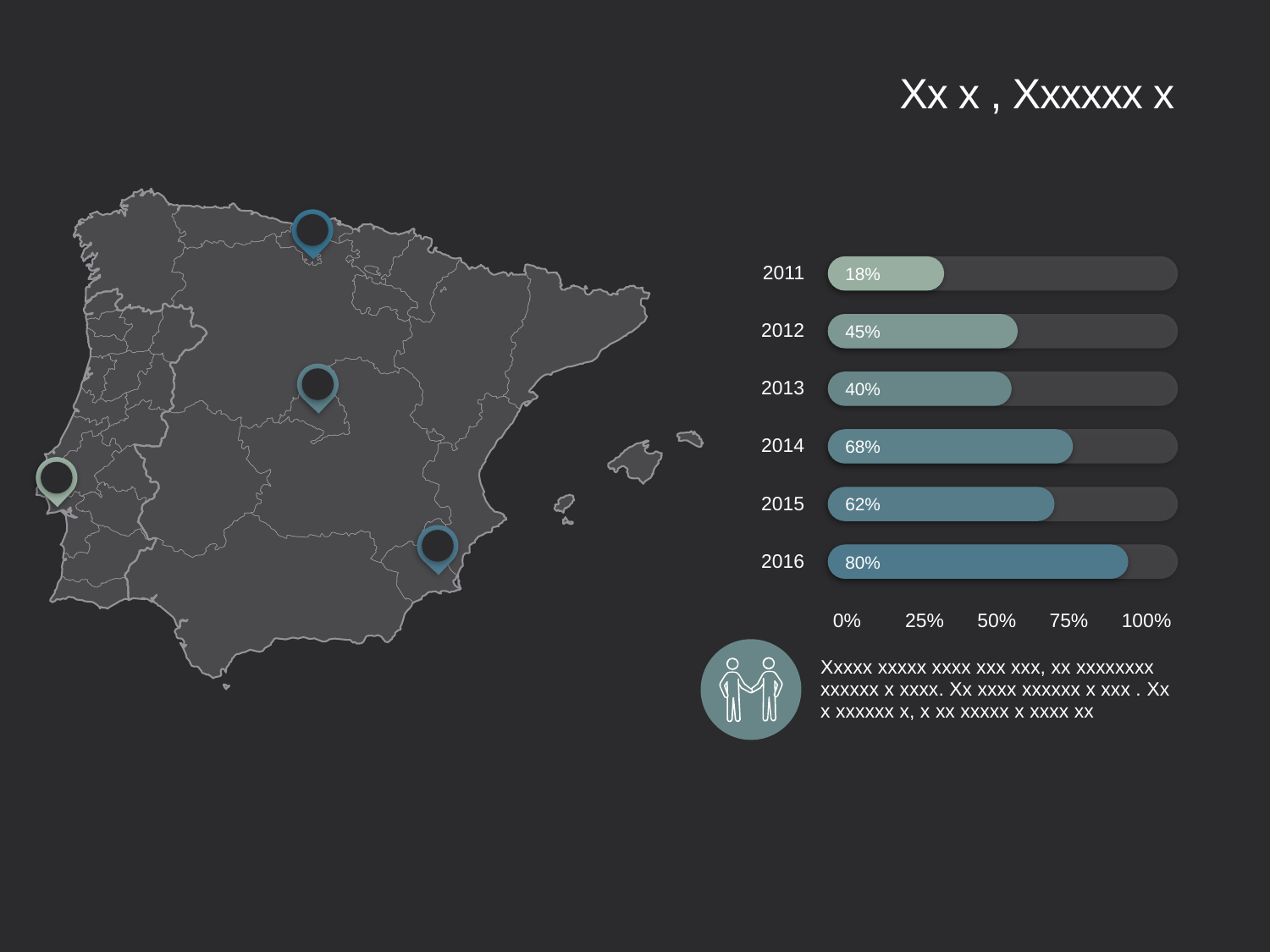

# Xx x , Xxxxxx x

2011

2012

2013

2014
2015
2016
0%
25%
50%
75%
100%
18%
45%

40%
68%

62%

80%

Xxxxx xxxxx xxxx xxx xxx, xx xxxxxxxx xxxxxx x xxxx. Xx xxxx xxxxxx x xxx . Xx x xxxxxx x, x xx xxxxx x xxxx xx